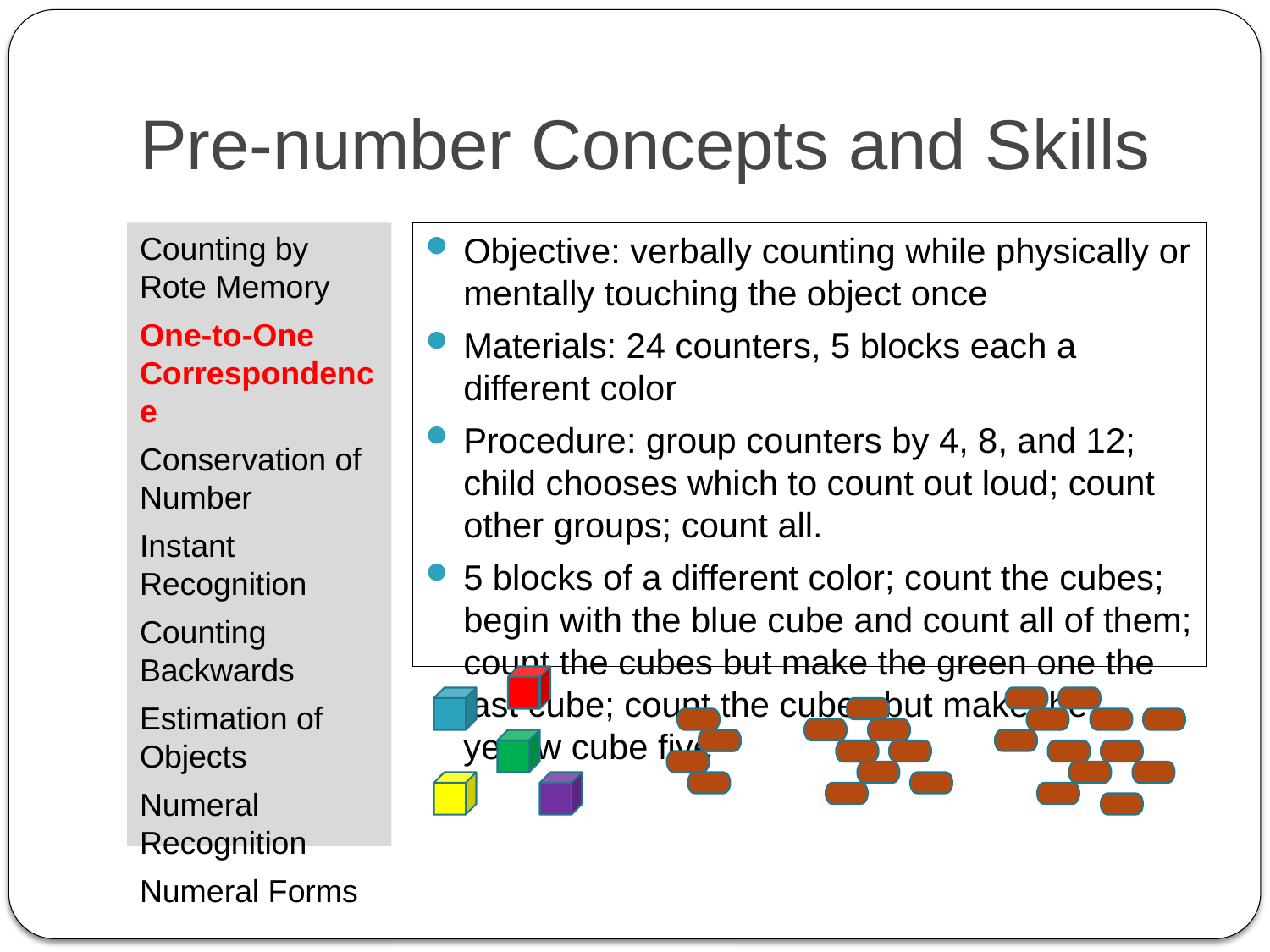

# Pre-number Concepts and Skills
Counting by Rote Memory
One-to-One Correspondence
Conservation of Number
Instant Recognition
Counting Backwards
Estimation of Objects
Numeral Recognition
Numeral Forms
Objective: verbally counting while physically or mentally touching the object once
Materials: 24 counters, 5 blocks each a different color
Procedure: group counters by 4, 8, and 12; child chooses which to count out loud; count other groups; count all.
5 blocks of a different color; count the cubes; begin with the blue cube and count all of them; count the cubes but make the green one the last cube; count the cubes but make the yellow cube five